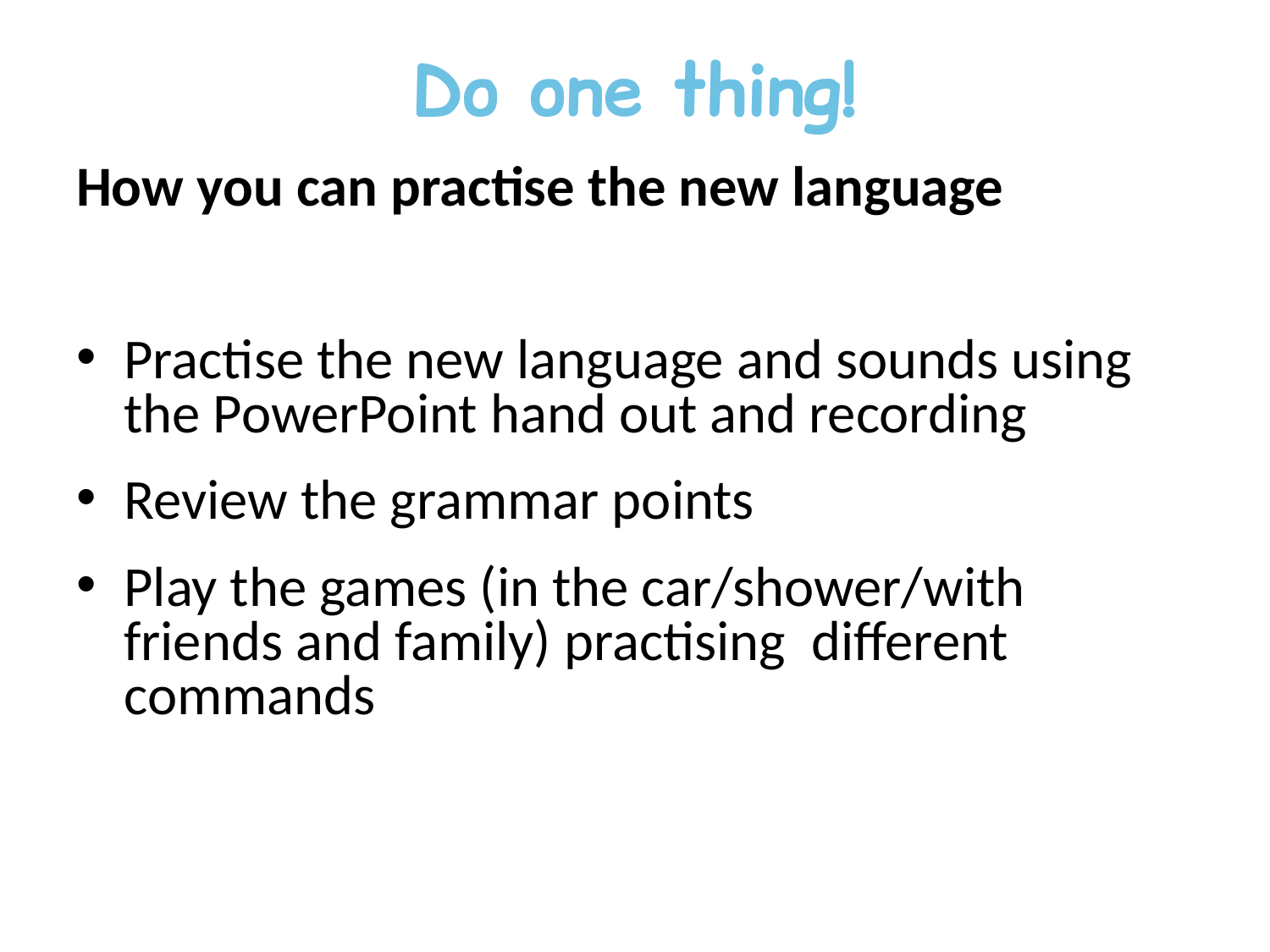

# Do one thing!
How you can practise the new language

Practise the new language and sounds using the PowerPoint hand out and recording
Review the grammar points
Play the games (in the car/shower/with friends and family) practising  different commands